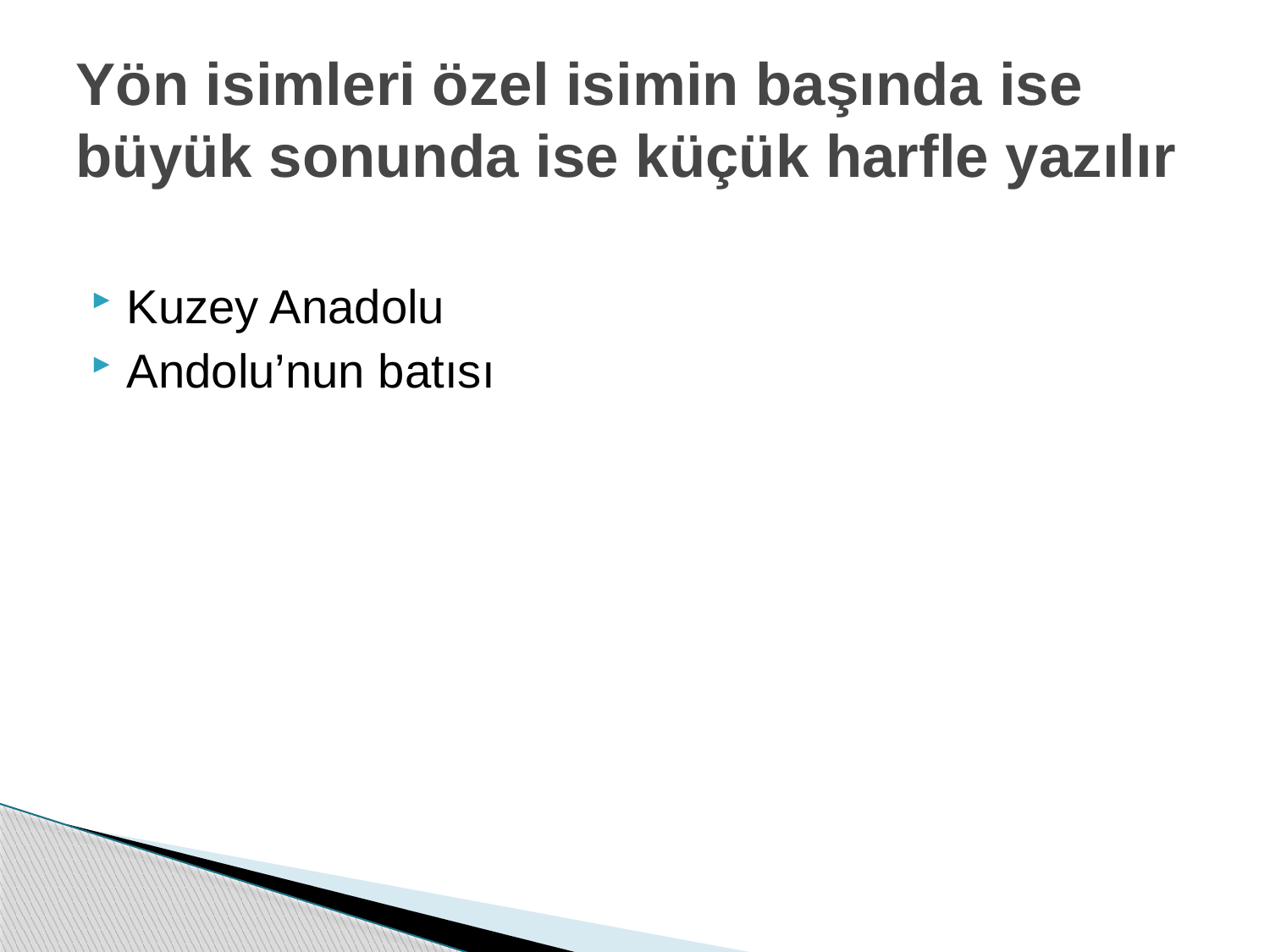

# Yön isimleri özel isimin başında ise büyük sonunda ise küçük harfle yazılır

Kuzey Anadolu
Andolu’nun batısı